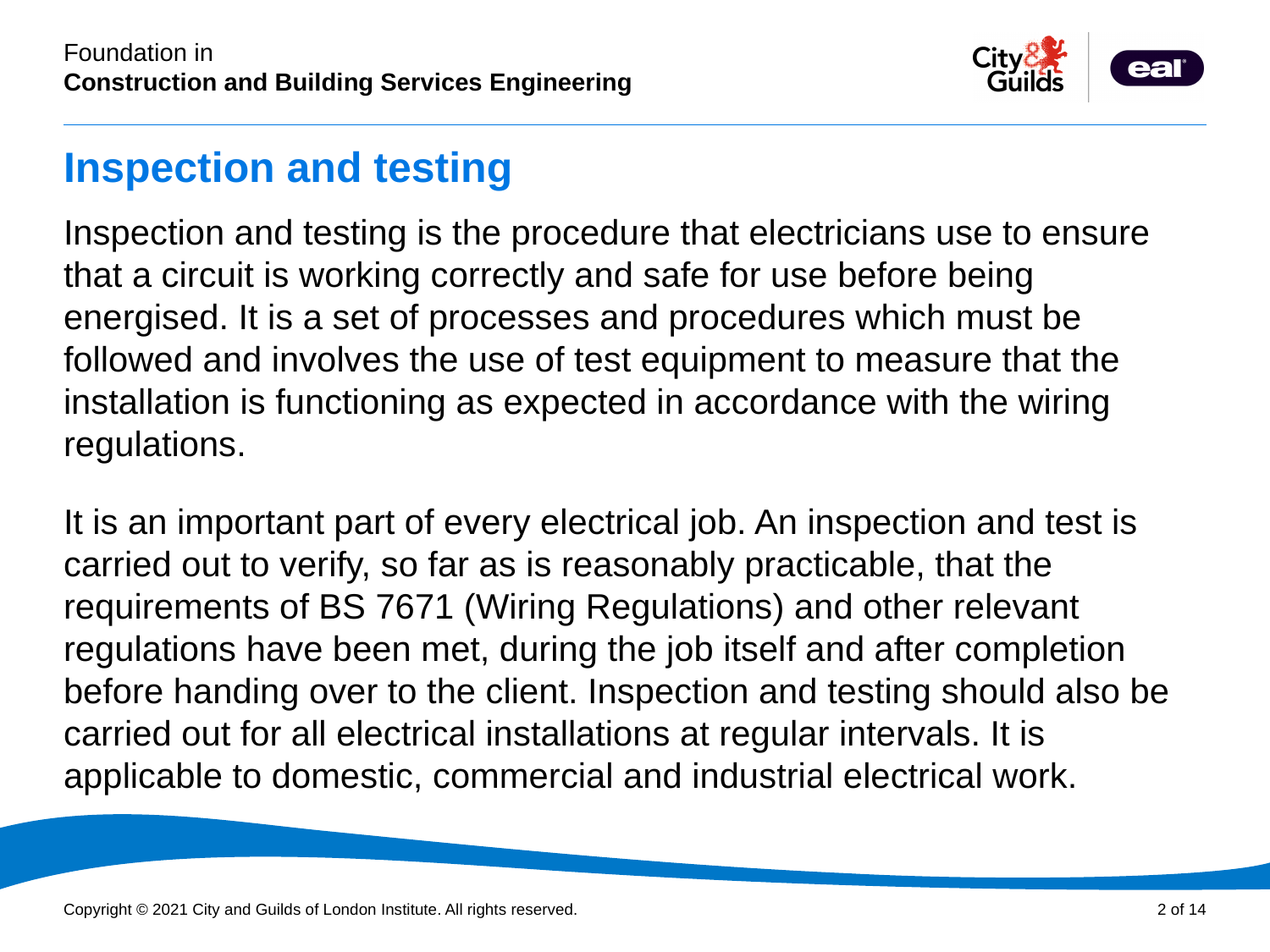

# Inspection and testing
Inspection and testing is the procedure that electricians use to ensure that a circuit is working correctly and safe for use before being energised. It is a set of processes and procedures which must be followed and involves the use of test equipment to measure that the installation is functioning as expected in accordance with the wiring regulations.
It is an important part of every electrical job. An inspection and test is carried out to verify, so far as is reasonably practicable, that the requirements of BS 7671 (Wiring Regulations) and other relevant regulations have been met, during the job itself and after completion before handing over to the client. Inspection and testing should also be carried out for all electrical installations at regular intervals. It is applicable to domestic, commercial and industrial electrical work.